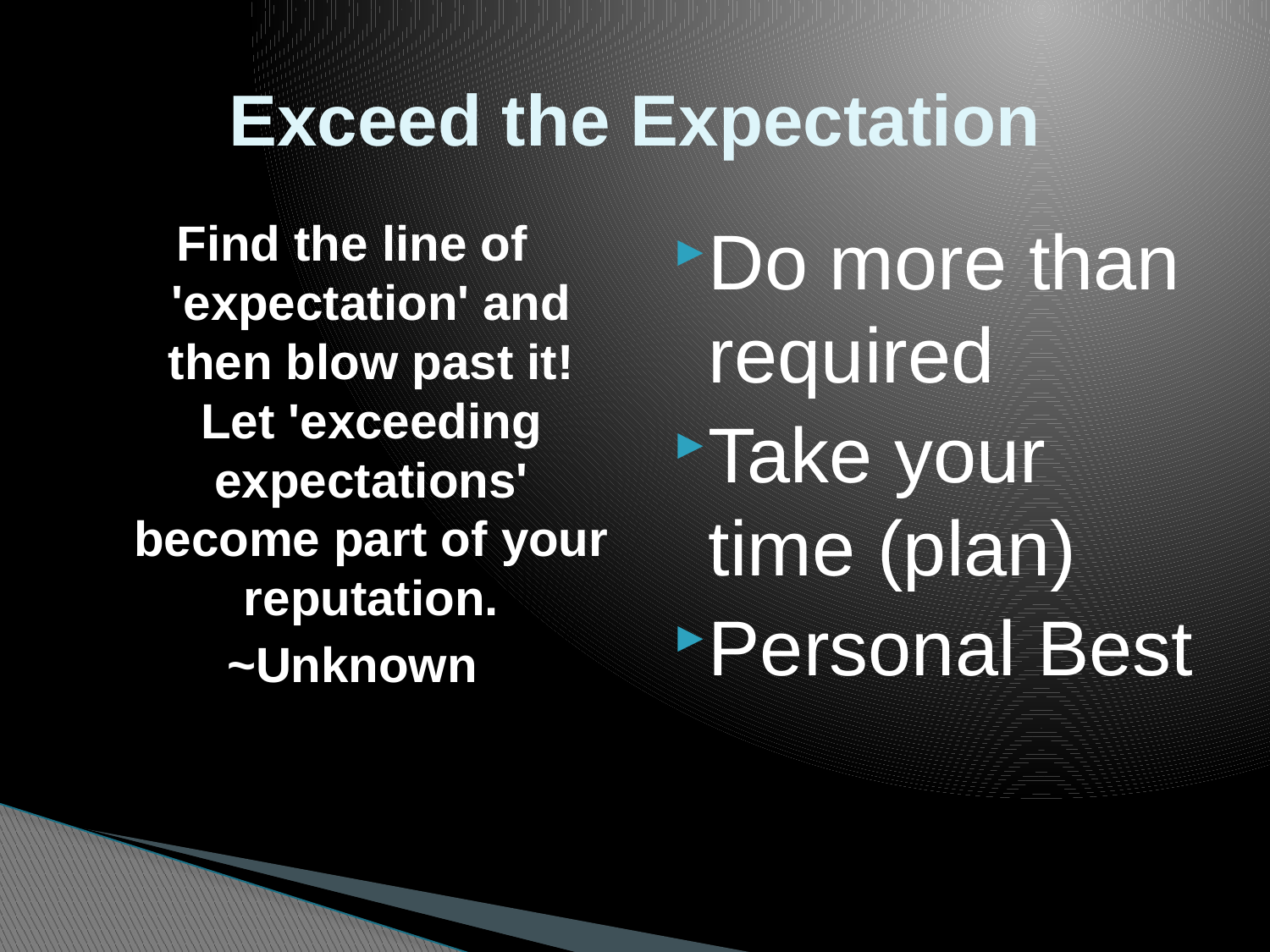

# Exceed the Expectation
Find the line of 'expectation' and then blow past it! Let 'exceeding expectations' become part of your reputation.
~Unknown

Do more than required
Take your time (plan)
Personal Best